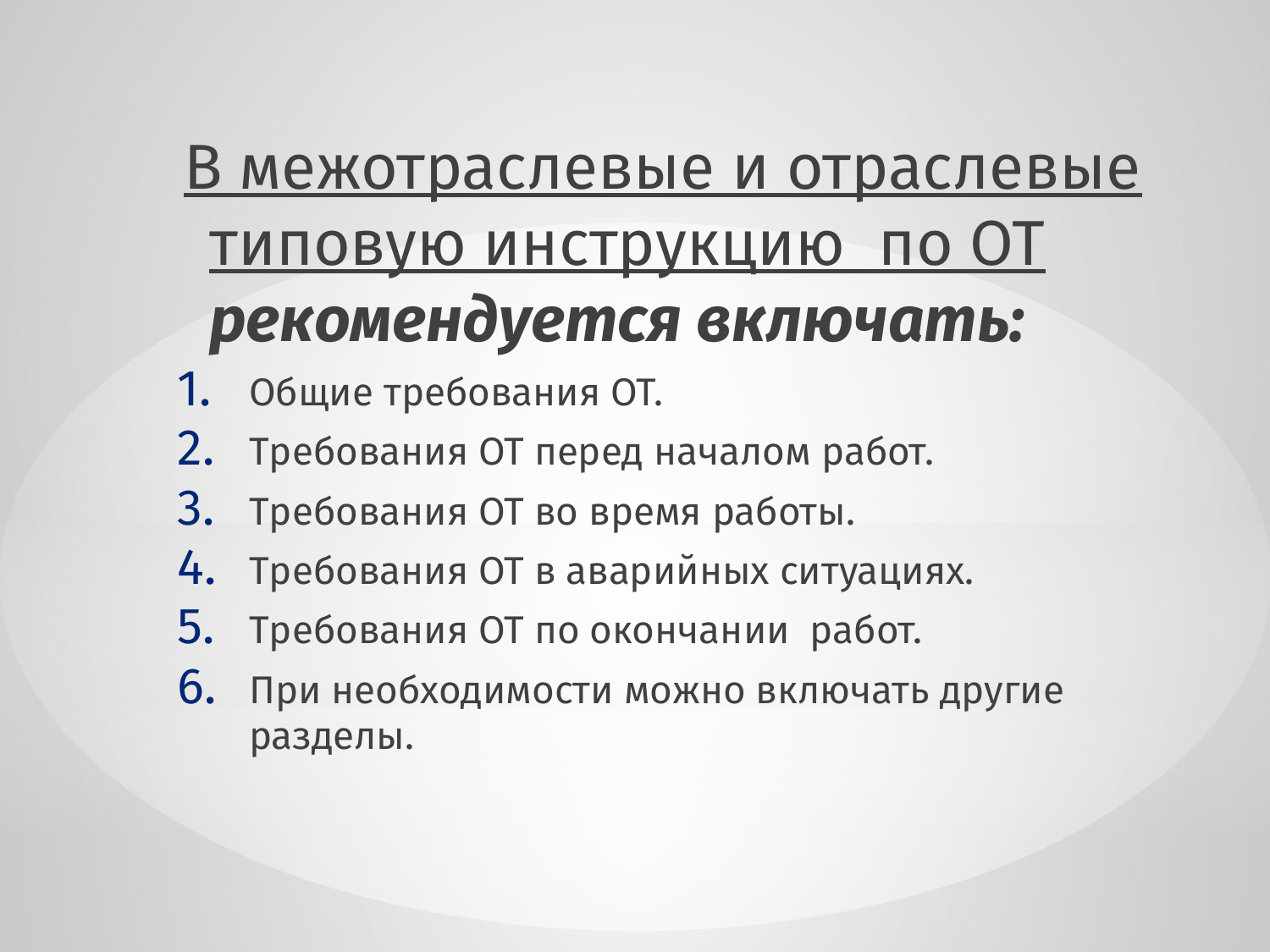

В межотраслевые и отраслевые типовую инструкцию  по ОТ рекомендуется включать:
Общие требования ОТ.
Требования ОТ перед началом работ.
Требования ОТ во время работы.
Требования ОТ в аварийных ситуациях.
Требования ОТ по окончании  работ.
При необходимости можно включать другие разделы.